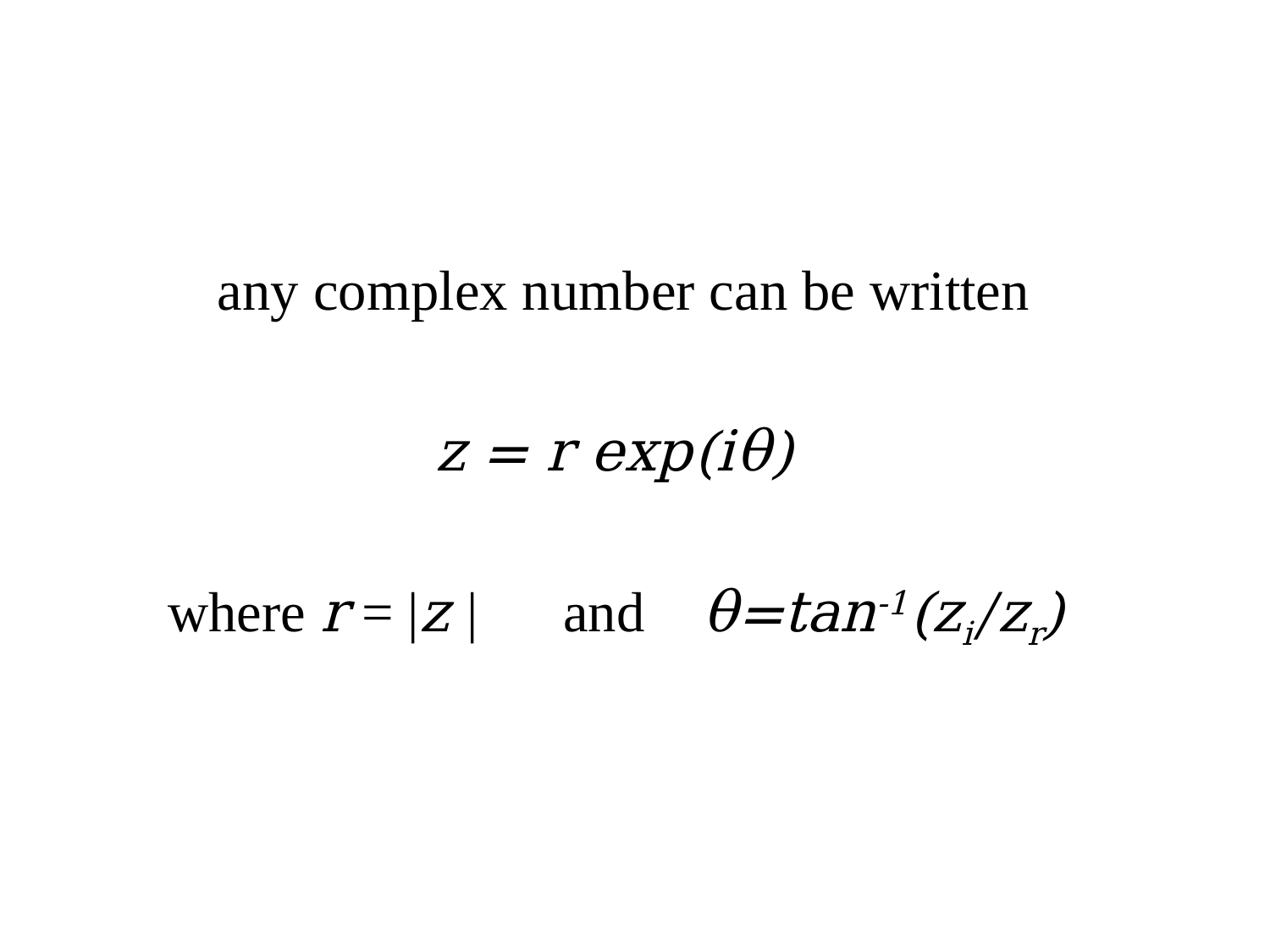

# any complex number can be written z = r exp(iθ) where r = |z |      and    θ=tan-1(zi/zr)